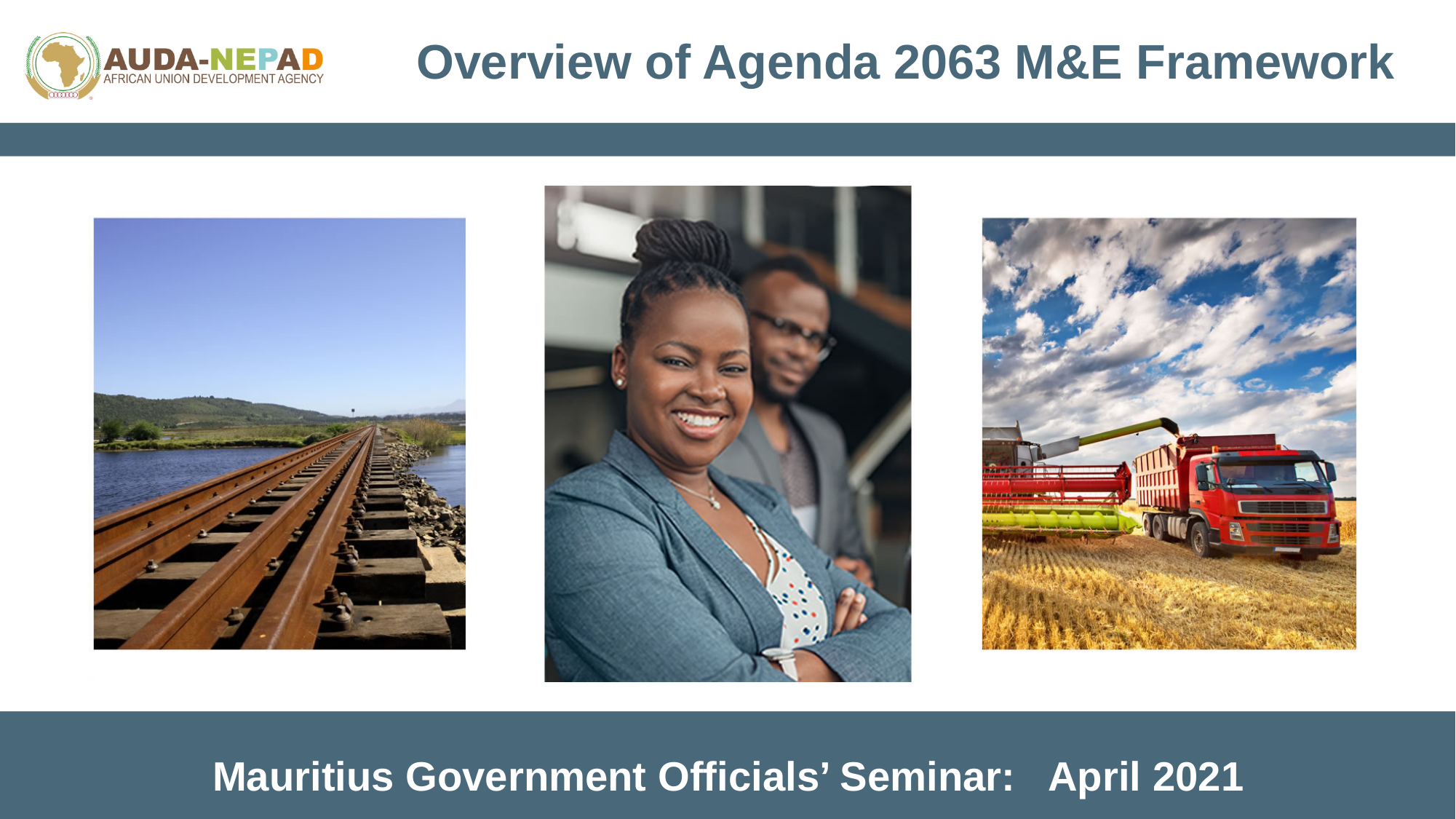

Overview of Agenda 2063 M&E Framework
# Mauritius Government Officials’ Seminar:   April 2021